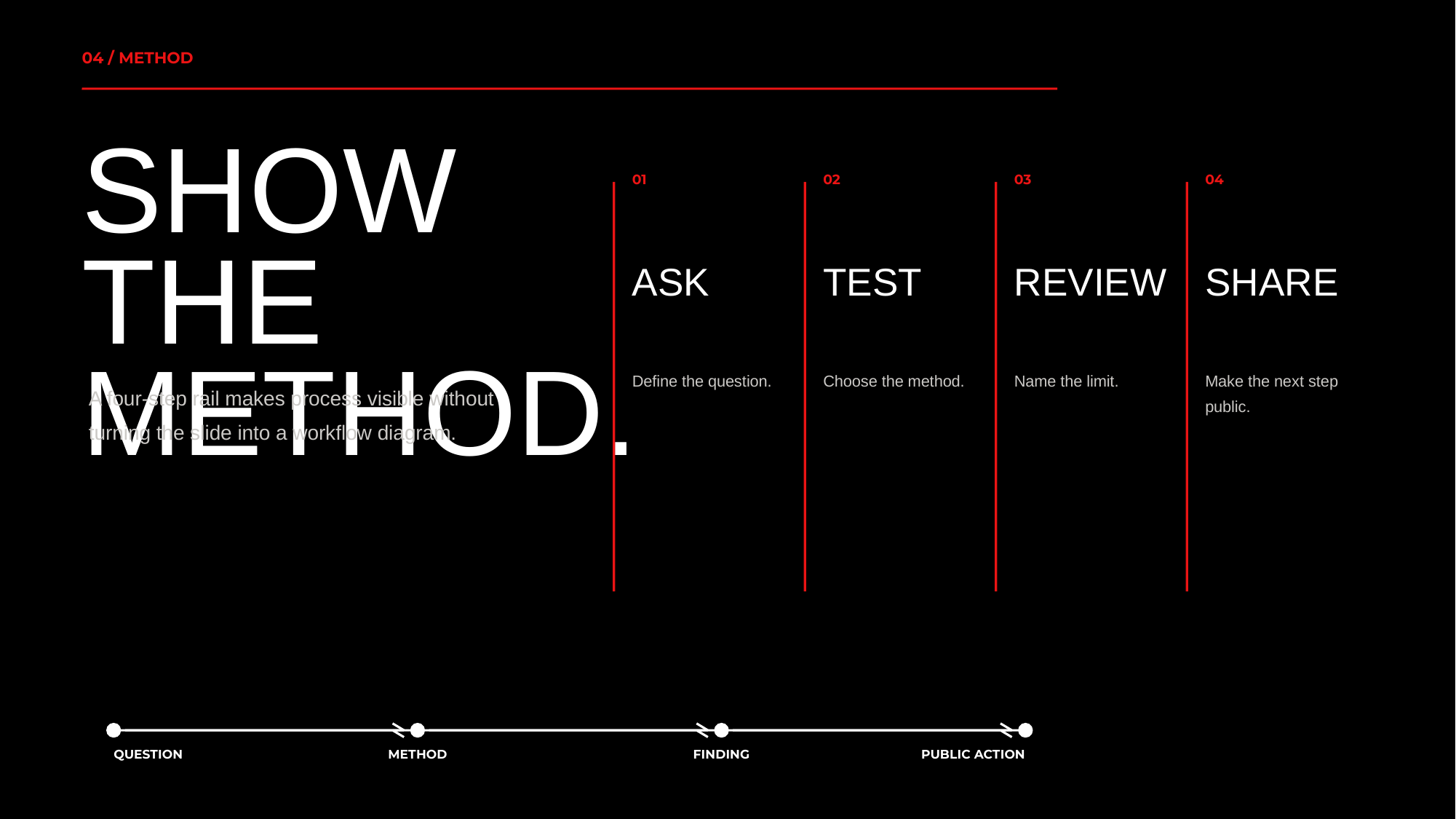

04 / METHOD

SHOW THE
METHOD.
01
02
03
04

ASK
TEST
REVIEW
SHARE
Define the question.
Choose the method.
Name the limit.
Make the next step public.
A four-step rail makes process visible without turning the slide into a workflow diagram.

QUESTION
METHOD
FINDING
PUBLIC ACTION